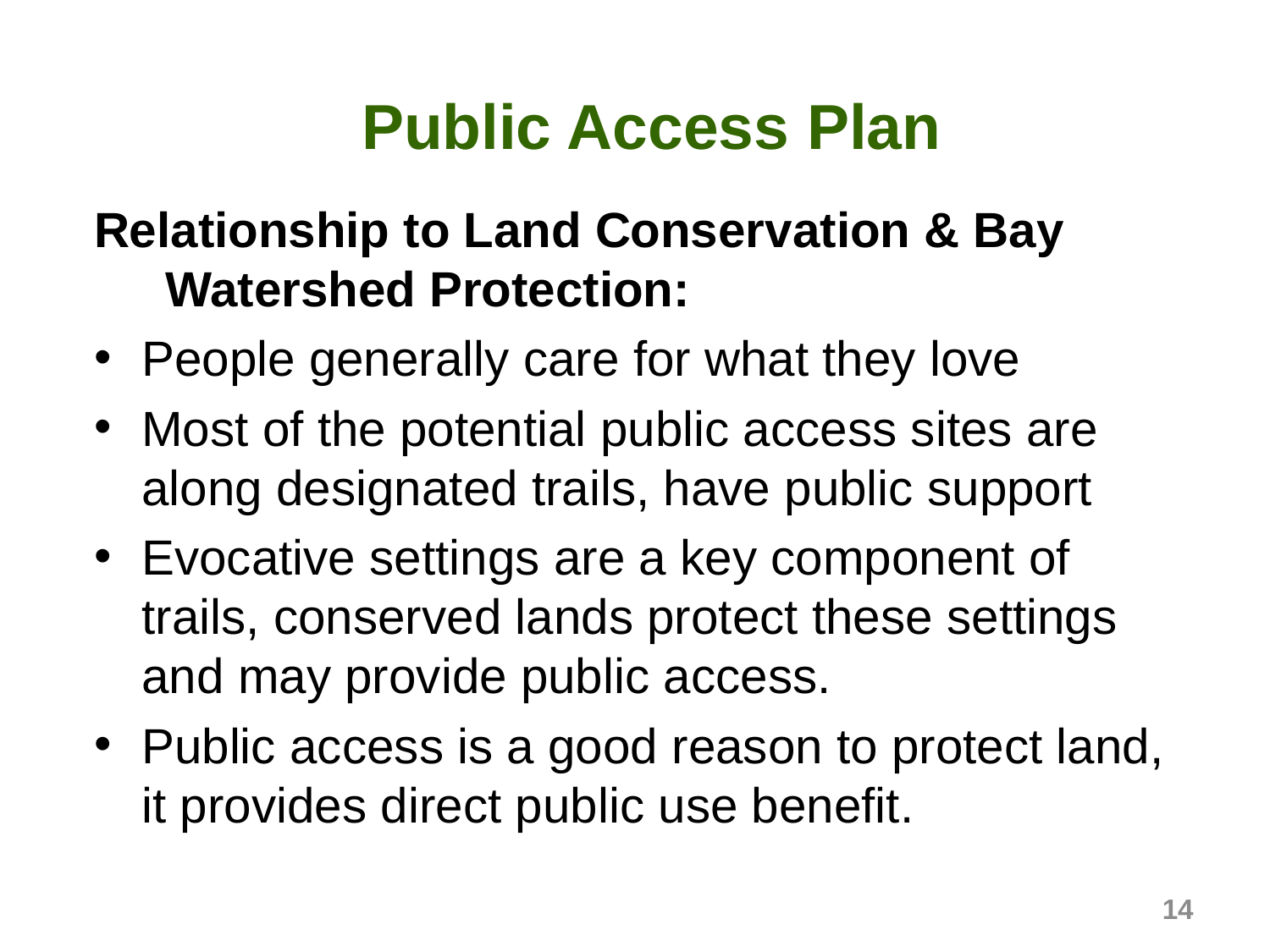

Public Access Plan
Relationship to Land Conservation & Bay Watershed Protection:
People generally care for what they love
Most of the potential public access sites are along designated trails, have public support
Evocative settings are a key component of trails, conserved lands protect these settings and may provide public access.
Public access is a good reason to protect land,  it provides direct public use benefit.

14